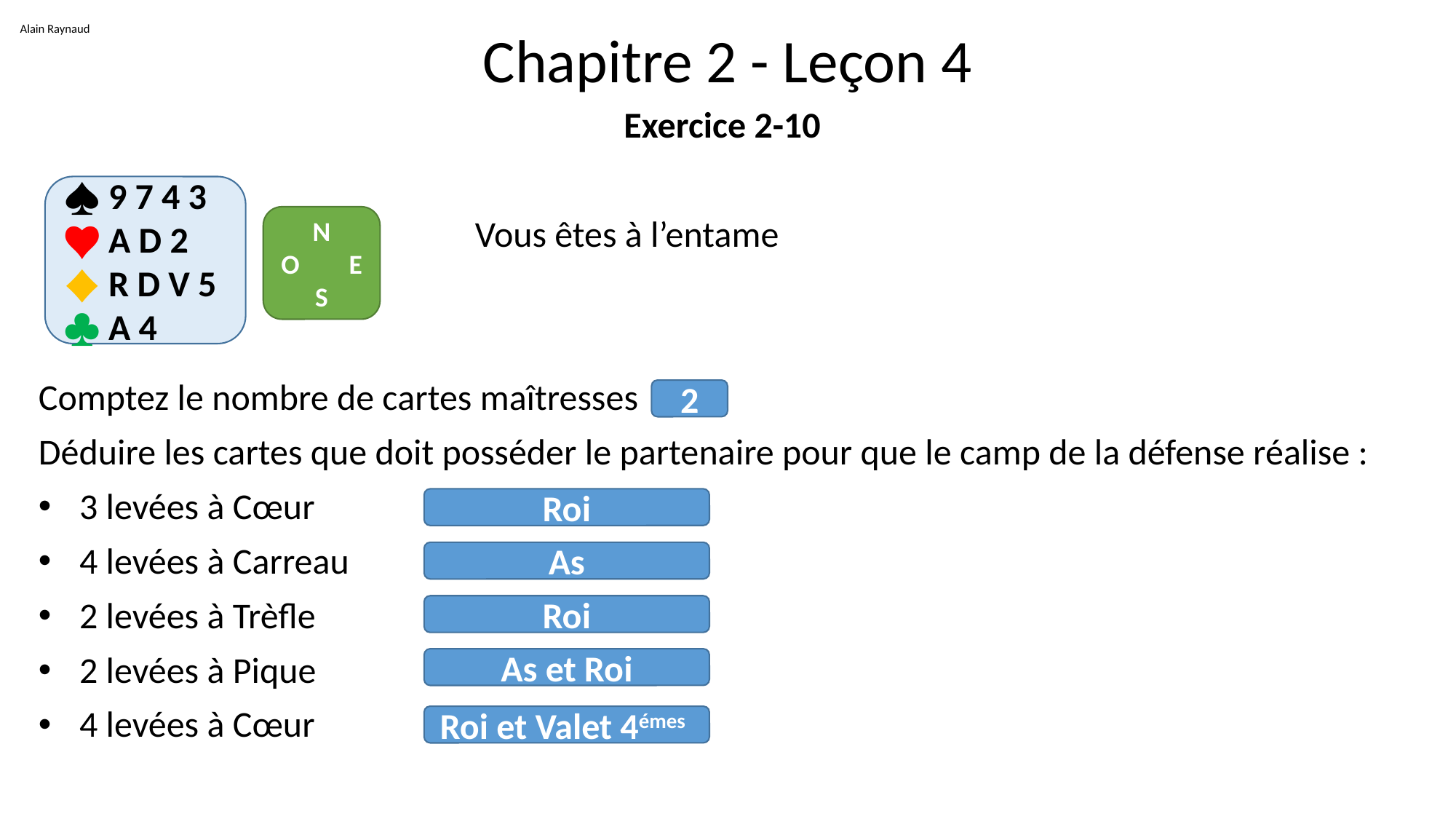

Alain Raynaud
# Chapitre 2 - Leçon 4
Exercice 2-10

				Vous êtes à l’entame

Comptez le nombre de cartes maîtresses
Déduire les cartes que doit posséder le partenaire pour que le camp de la défense réalise :
3 levées à Cœur
4 levées à Carreau
2 levées à Trèfle
2 levées à Pique
4 levées à Cœur
♠ 9 7 4 3
♥ A D 2
♦ R D V 5
♣ A 4
N
O        E
S
2
Roi
As
Roi
As et Roi
Roi et Valet 4émes